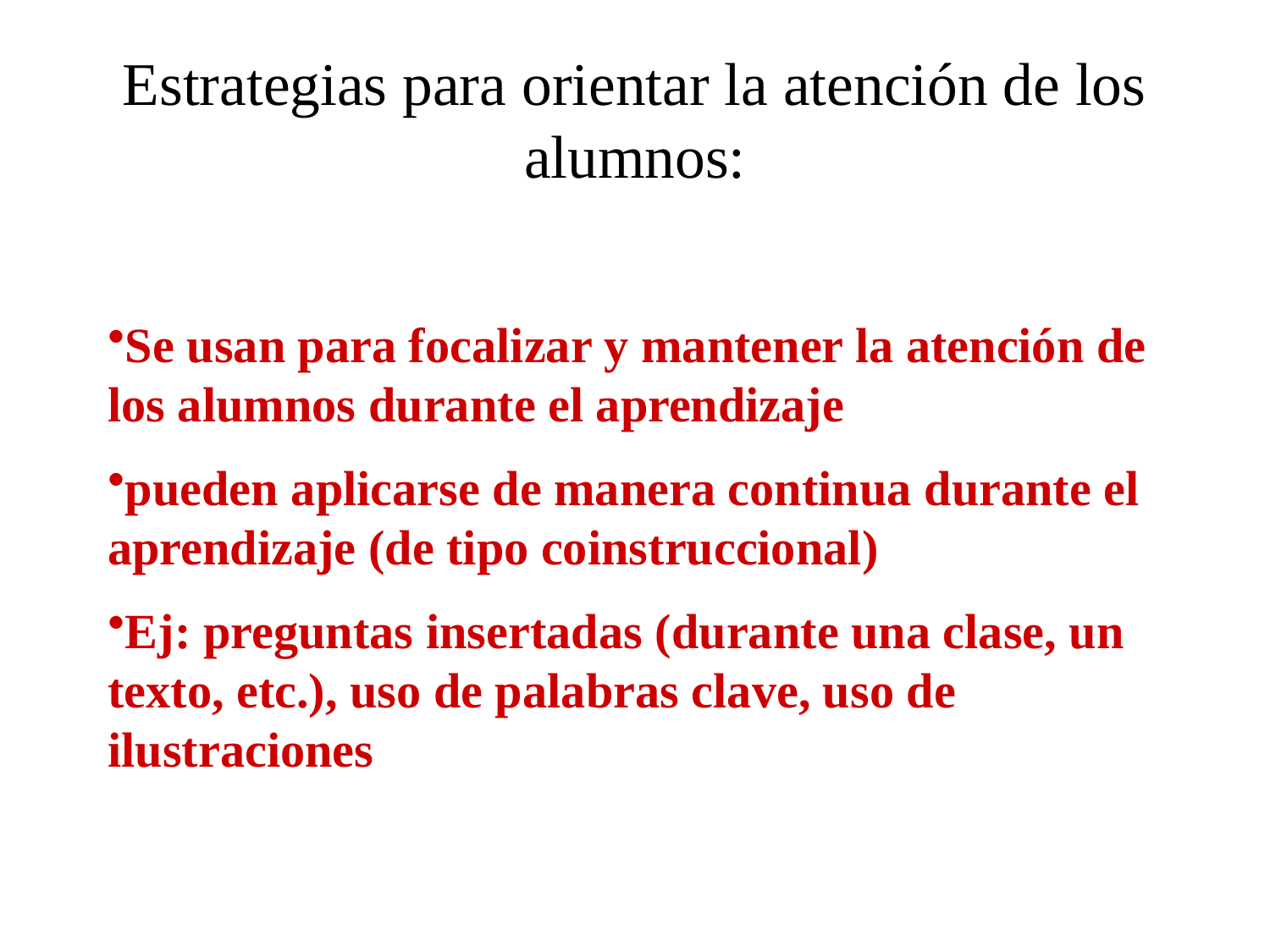

# Estrategias para orientar la atención de los alumnos:
Se usan para focalizar y mantener la atención de los alumnos durante el aprendizaje
pueden aplicarse de manera continua durante el aprendizaje (de tipo coinstruccional)
Ej: preguntas insertadas (durante una clase, un texto, etc.), uso de palabras clave, uso de ilustraciones